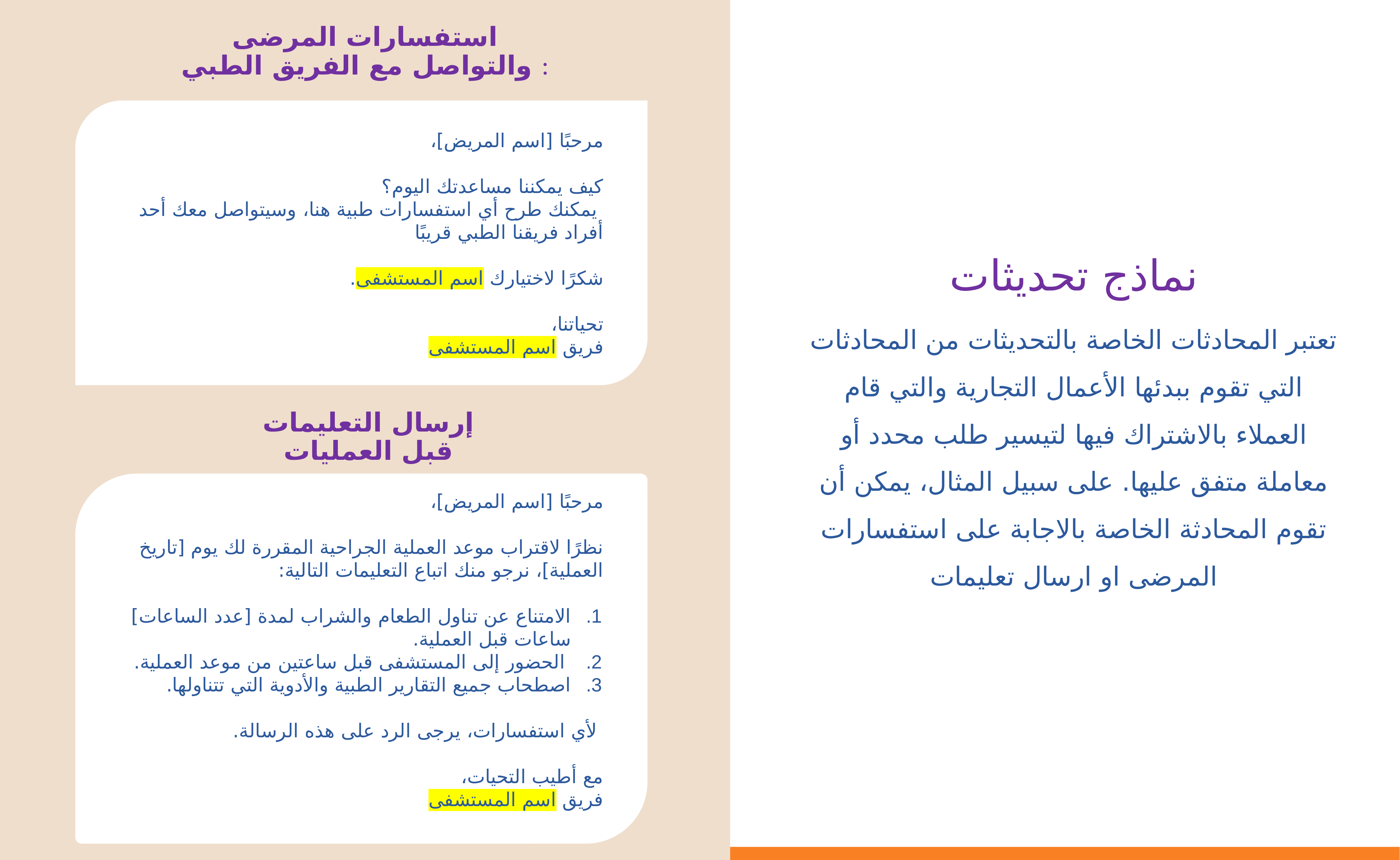

استفسارات المرضى والتواصل مع الفريق الطبي :

مرحبًا [اسم المريض]،

كيف يمكننا مساعدتك اليوم؟
 يمكنك طرح أي استفسارات طبية هنا، وسيتواصل معك أحد أفراد فريقنا الطبي قريبًا

شكرًا لاختيارك اسم المستشفى.

تحياتنا،
فريق اسم المستشفى
نماذج تحديثات
تعتبر المحادثات الخاصة بالتحديثات من المحادثات التي تقوم ببدئها الأعمال التجارية والتي قام العملاء بالاشتراك فيها لتيسير طلب محدد أو معاملة متفق عليها. على سبيل المثال، يمكن أن تقوم المحادثة الخاصة بالاجابة على استفسارات المرضى او ارسال تعليمات
إرسال التعليمات قبل العمليات

مرحبًا [اسم المريض]،

نظرًا لاقتراب موعد العملية الجراحية المقررة لك يوم [تاريخ العملية]، نرجو منك اتباع التعليمات التالية:

الامتناع عن تناول الطعام والشراب لمدة [عدد الساعات] ساعات قبل العملية.
 الحضور إلى المستشفى قبل ساعتين من موعد العملية.
اصطحاب جميع التقارير الطبية والأدوية التي تتناولها.

 لأي استفسارات، يرجى الرد على هذه الرسالة.

مع أطيب التحيات،
فريق اسم المستشفى